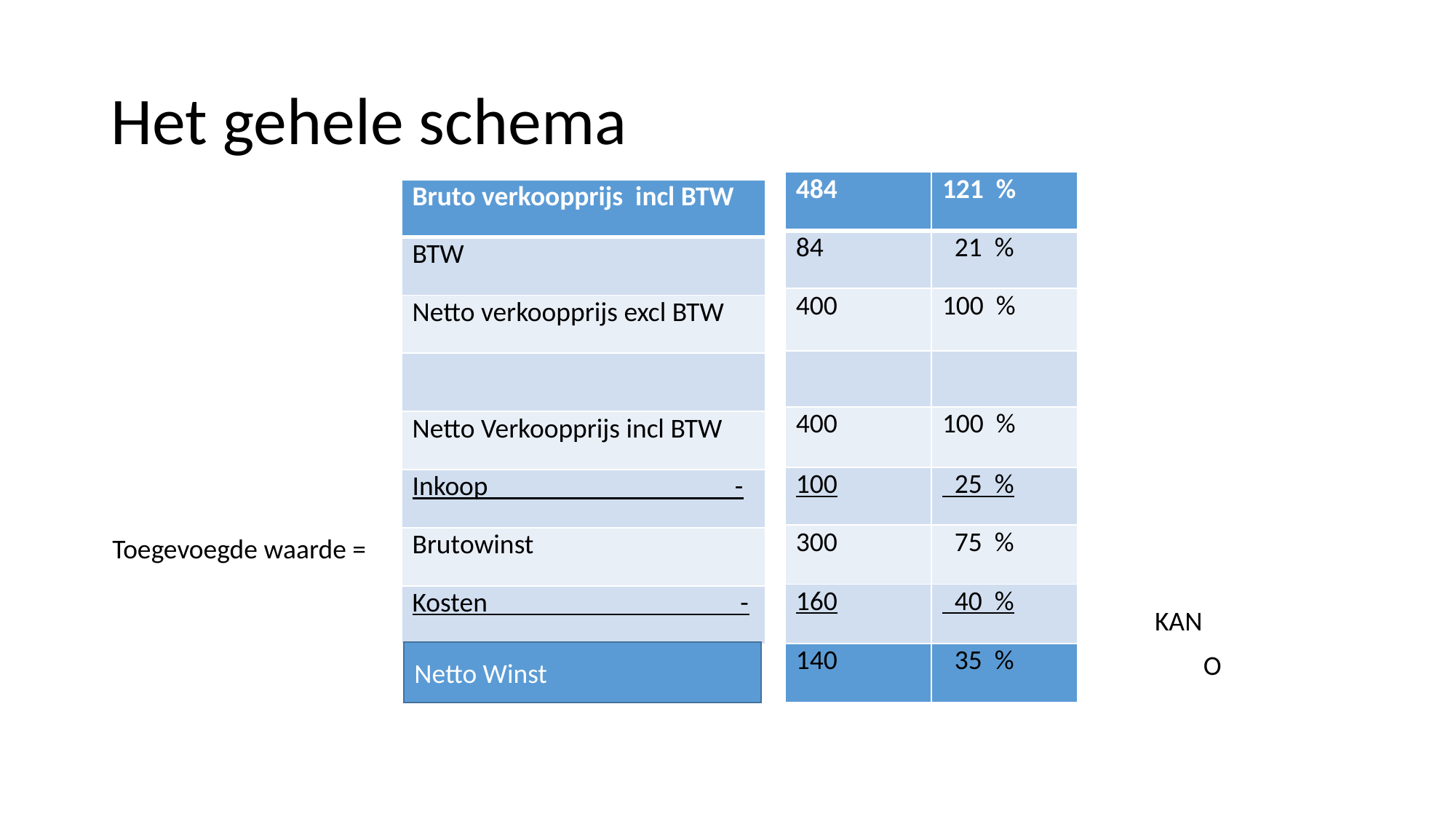

# Het gehele schema
| 484 | 121 % |
| --- | --- |
| 84 | 21 % |
| 400 | 100 % |
|  |  |
| 400 | 100 % |
| 100 | 25 % |
| 300 | 75 % |
| 160 | 40 % |
| 140 | 35 % |
| Bruto verkoopprijs incl BTW |
| --- |
| BTW |
| Netto verkoopprijs excl BTW |
|  |
| Netto Verkoopprijs incl BTW |
| Inkoop - |
| Brutowinst |
| Kosten - |
Toegevoegde waarde =
KAN
Netto Winst
O